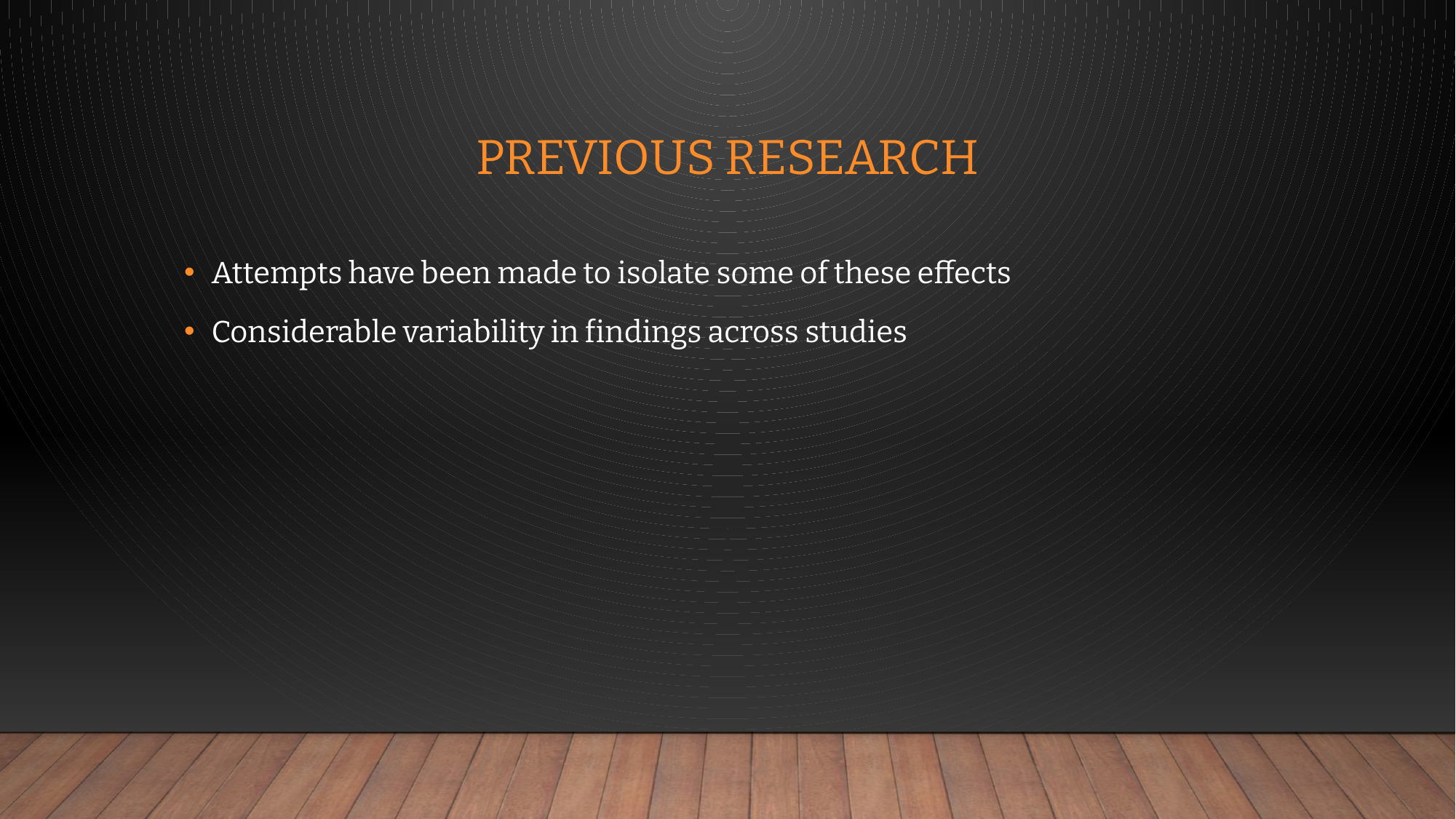

# Previous Research
Attempts have been made to isolate some of these effects
Considerable variability in findings across studies